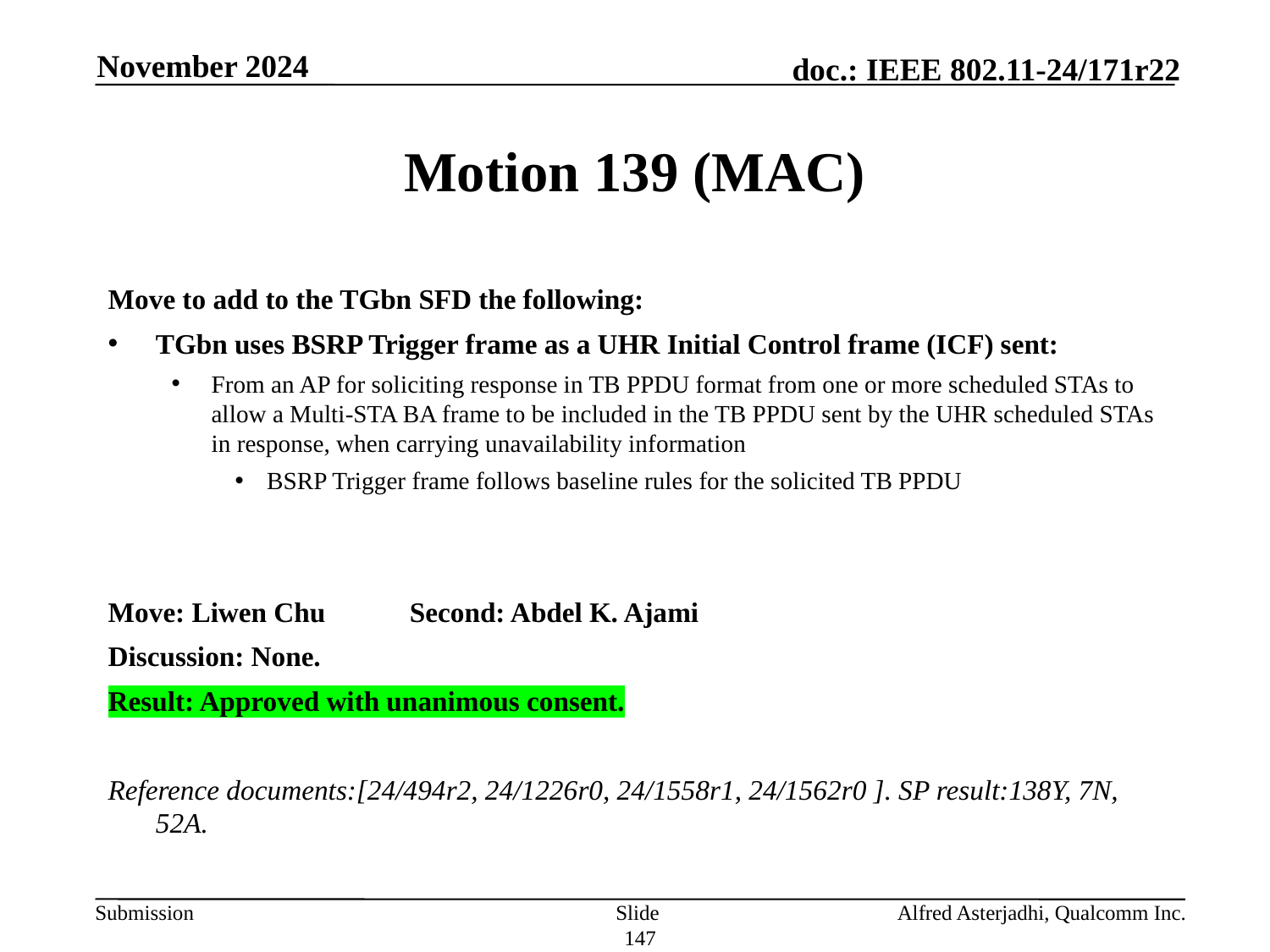

November 2024
# Motion 139 (MAC)
Move to add to the TGbn SFD the following:
TGbn uses BSRP Trigger frame as a UHR Initial Control frame (ICF) sent:
From an AP for soliciting response in TB PPDU format from one or more scheduled STAs to allow a Multi-STA BA frame to be included in the TB PPDU sent by the UHR scheduled STAs in response, when carrying unavailability information
BSRP Trigger frame follows baseline rules for the solicited TB PPDU

Move: Liwen Chu 	Second: Abdel K. Ajami
Discussion: None.
Result: Approved with unanimous consent.

Reference documents:[24/494r2, 24/1226r0, 24/1558r1, 24/1562r0 ]. SP result:138Y, 7N, 52A.

Slide 147
Alfred Asterjadhi, Qualcomm Inc.